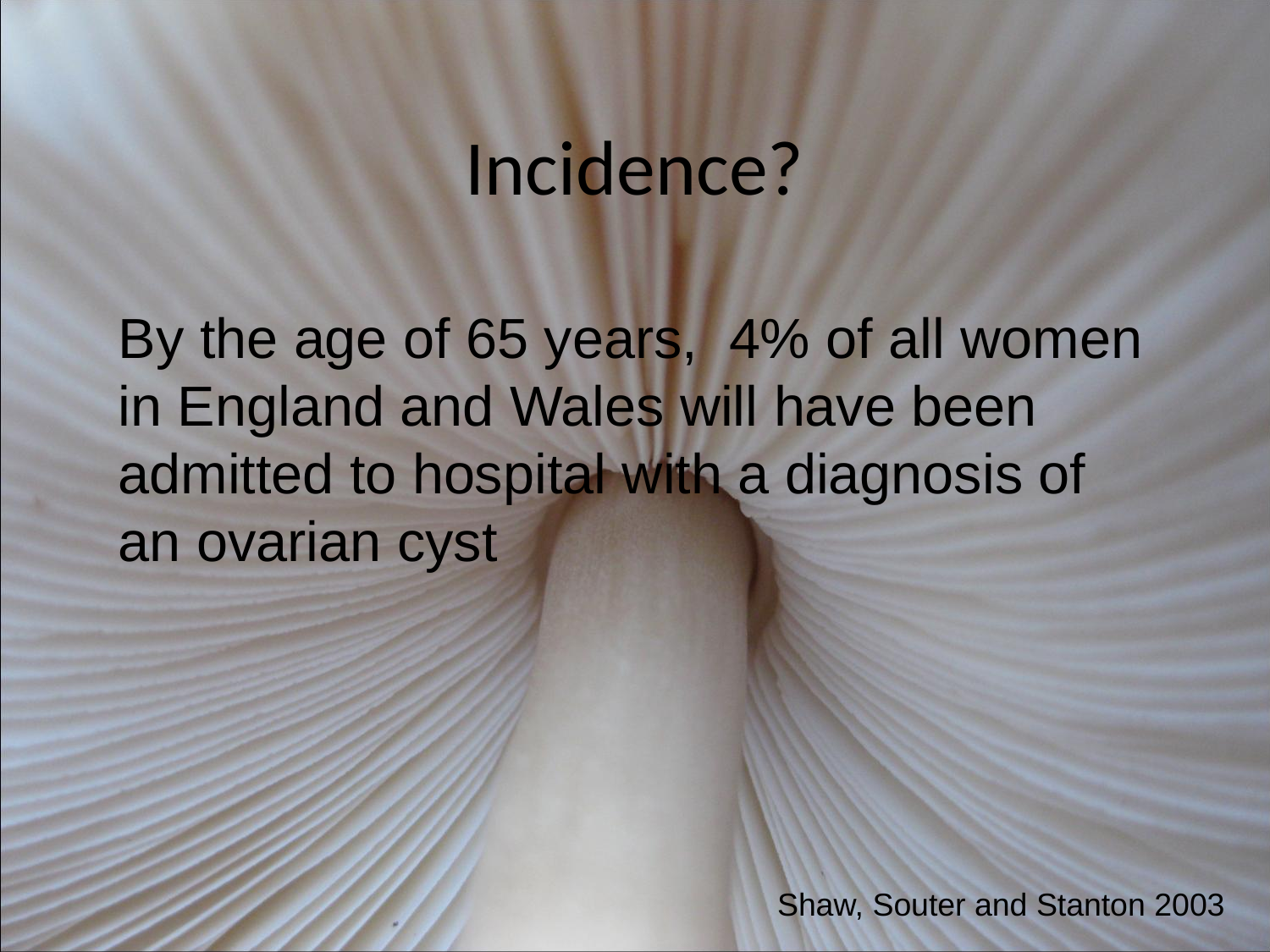

Incidence?
By the age of 65 years,  4% of all women in England and Wales will have been admitted to hospital with a diagnosis of an ovarian cyst
Shaw, Souter and Stanton 2003